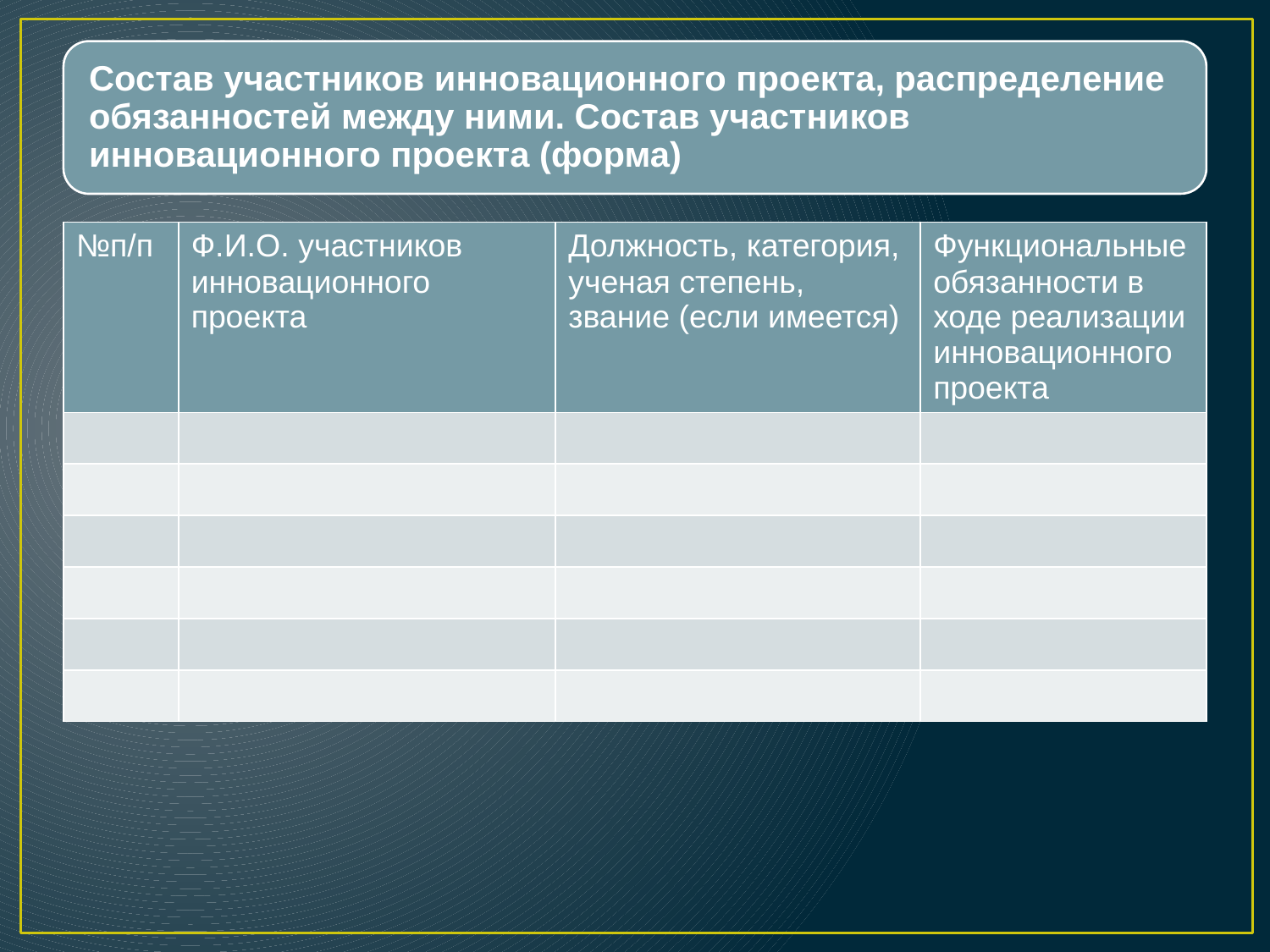

Состав участников инновационного проекта, распределение обязанностей между ними. Состав участников инновационного проекта (форма)
| №п/п | Ф.И.О. участников инновационного проекта | Должность, категория, ученая степень, звание (если имеется) | Функциональные обязанности в ходе реализации инновационного проекта |
| --- | --- | --- | --- |
|  |  |  |  |
|  |  |  |  |
|  |  |  |  |
|  |  |  |  |
|  |  |  |  |
|  |  |  |  |